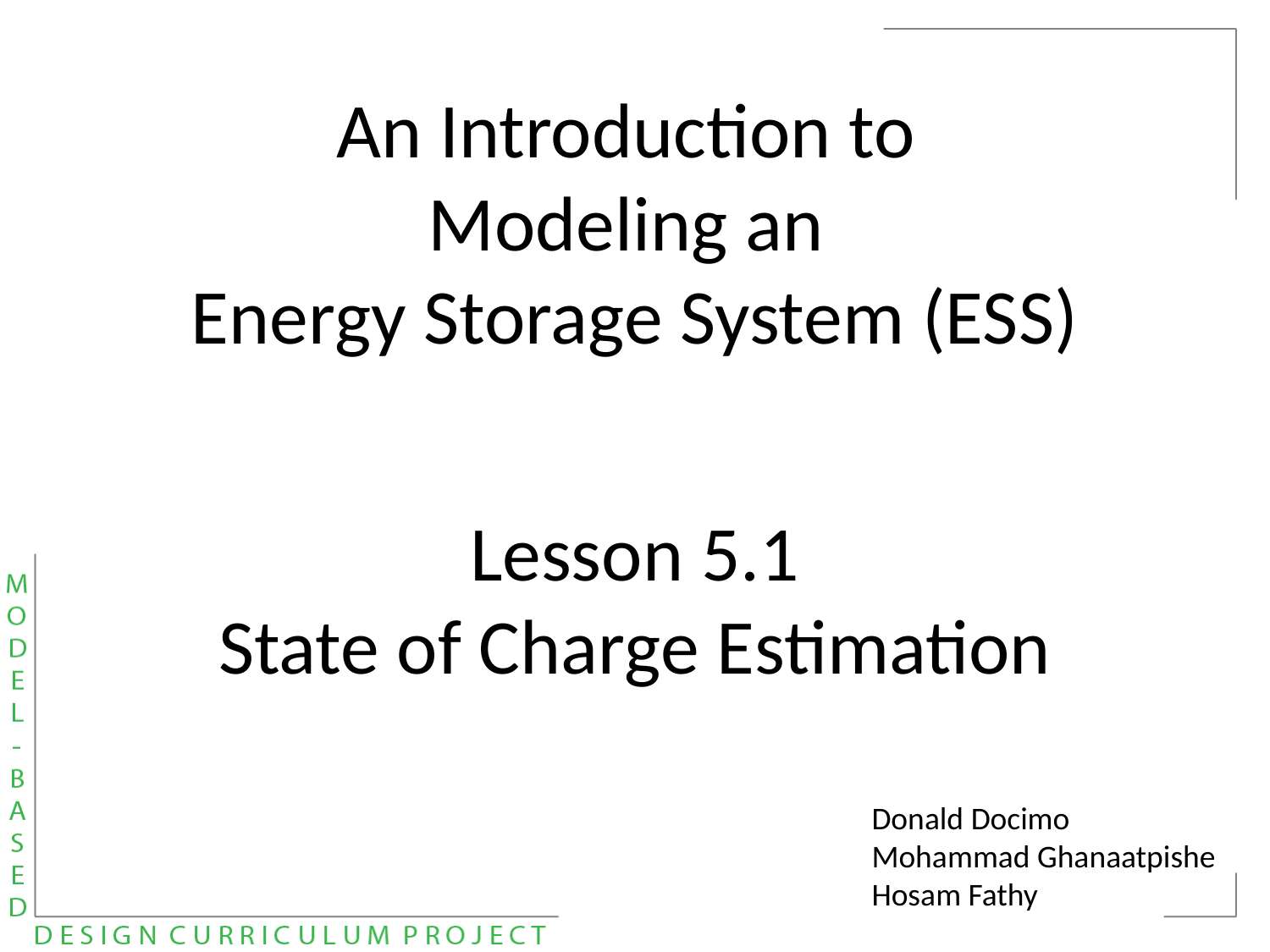

An Introduction to
Modeling an
Energy Storage System (ESS)
Lesson 5.1
State of Charge Estimation
Donald Docimo
Mohammad Ghanaatpishe
Hosam Fathy